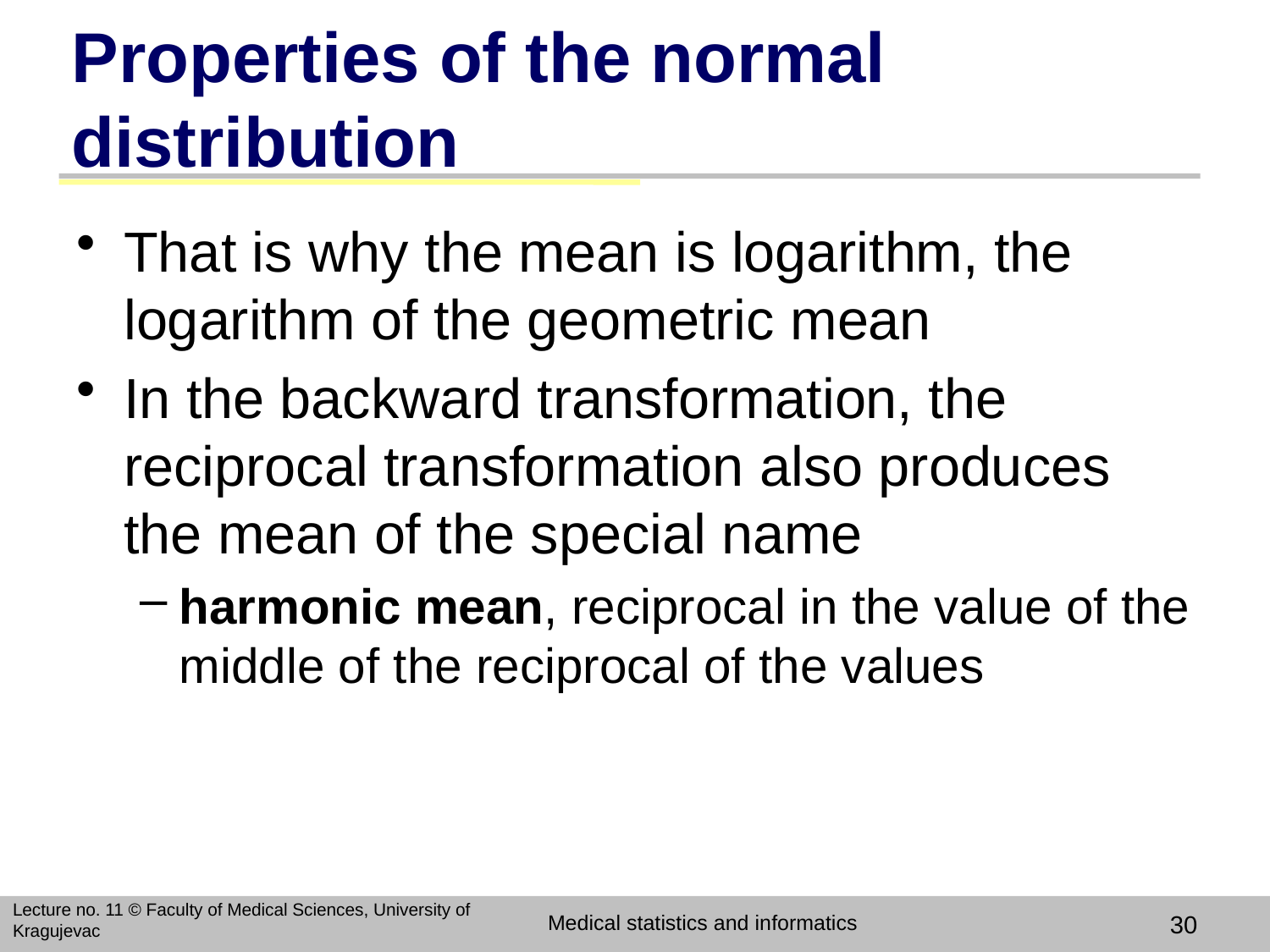

# Properties of the normal distribution
That is why the mean is logarithm, the logarithm of the geometric mean
In the backward transformation, the reciprocal transformation also produces the mean of the special name
harmonic mean, reciprocal in the value of the middle of the reciprocal of the values
Lecture no. 11 © Faculty of Medical Sciences, University of Kragujevac
Medical statistics and informatics
30